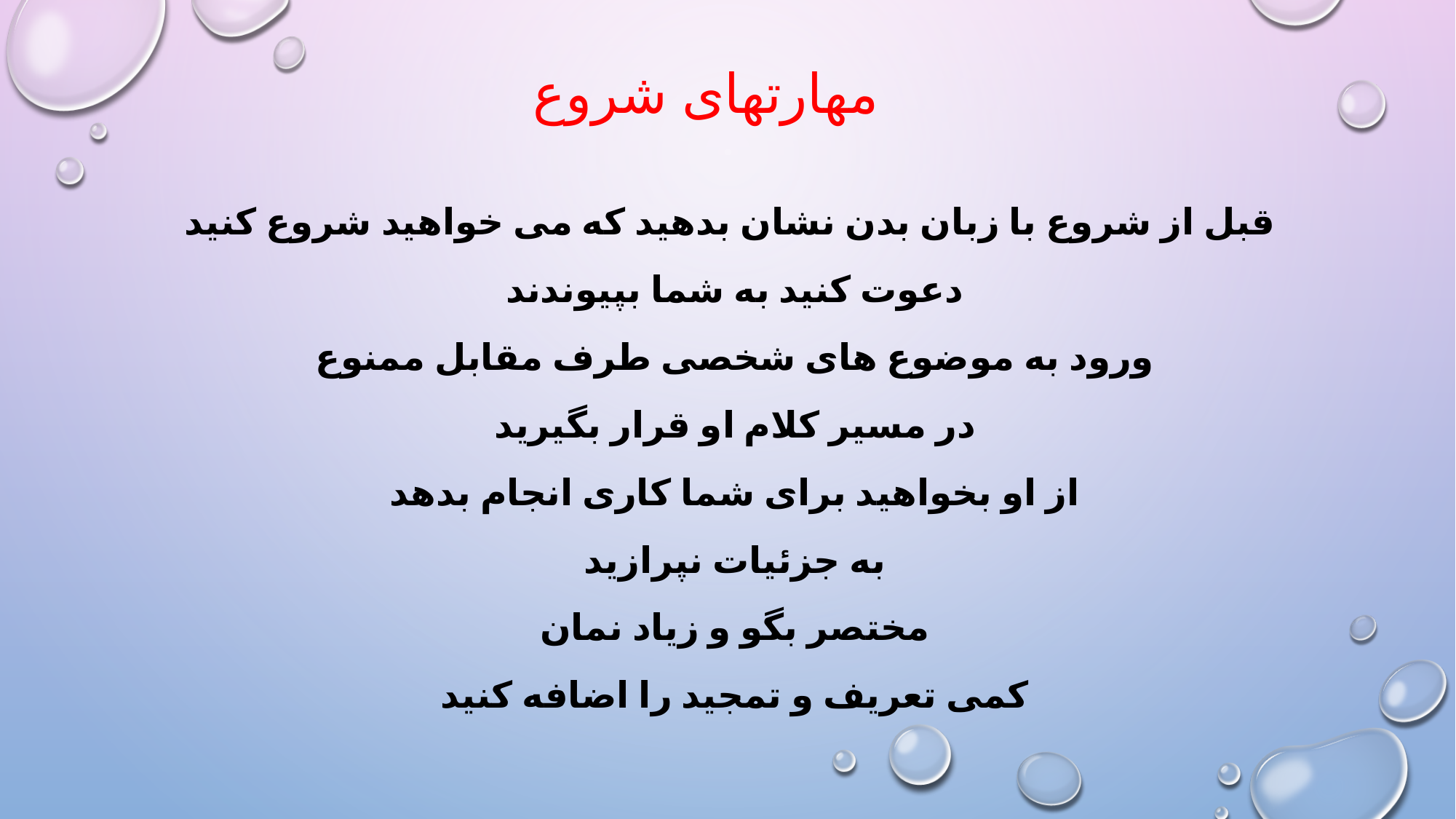

# مهارتهای شروع

قبل از شروع با زبان بدن نشان بدهید که می خواهید شروع کنید
دعوت کنید به شما بپیوندند
ورود به موضوع های شخصی طرف مقابل ممنوع
در مسیر کلام او قرار بگیرید
از او بخواهید برای شما کاری انجام بدهد
به جزئیات نپرازید
مختصر بگو و زیاد نمان
کمی تعریف و تمجید را اضافه کنید